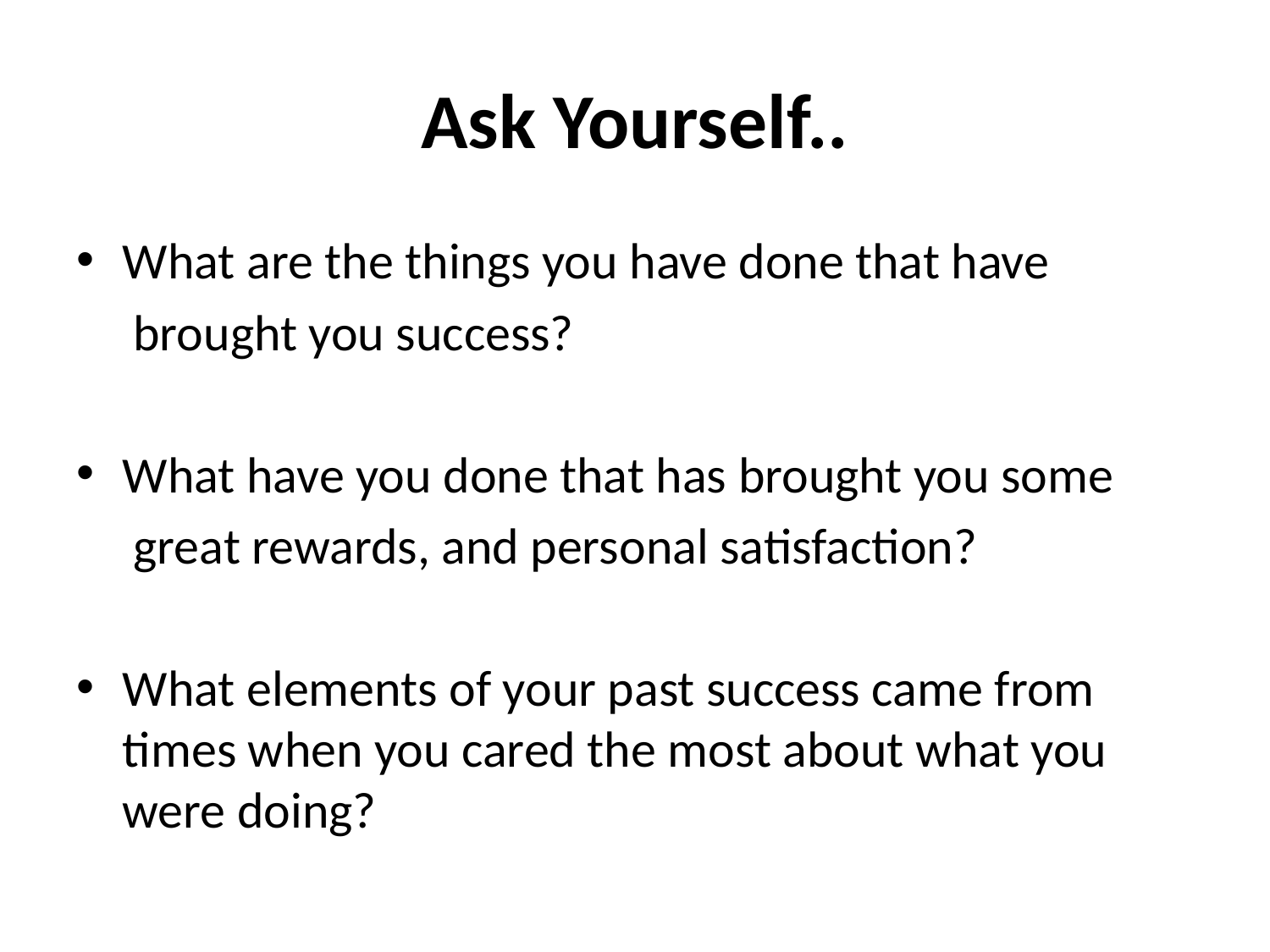

# Ask Yourself..
What are the things you have done that have
     brought you success?

What have you done that has brought you some
     great rewards, and personal satisfaction?

What elements of your past success came from times when you cared the most about what you were doing?